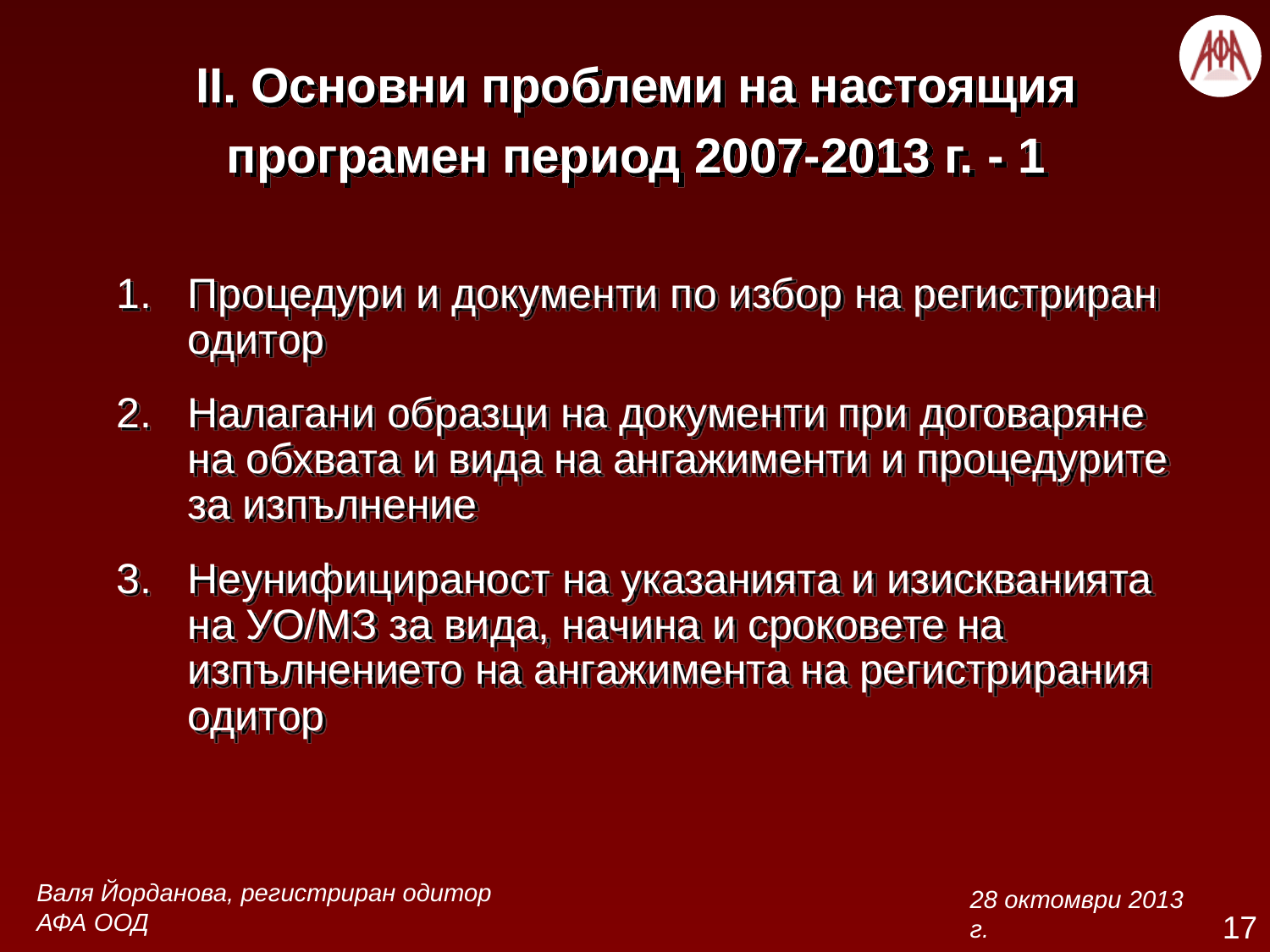

# II. Основни проблеми на настоящия програмен период 2007-2013 г. - 1
1. 	Процедури и документи по избор на регистриран одитор
2. 	Налагани образци на документи при договаряне на обхвата и вида на ангажименти и процедурите за изпълнение
3. 	Неунифицираност на указанията и изискванията на УО/МЗ за вида, начина и сроковете на изпълнението на ангажимента на регистрирания одитор